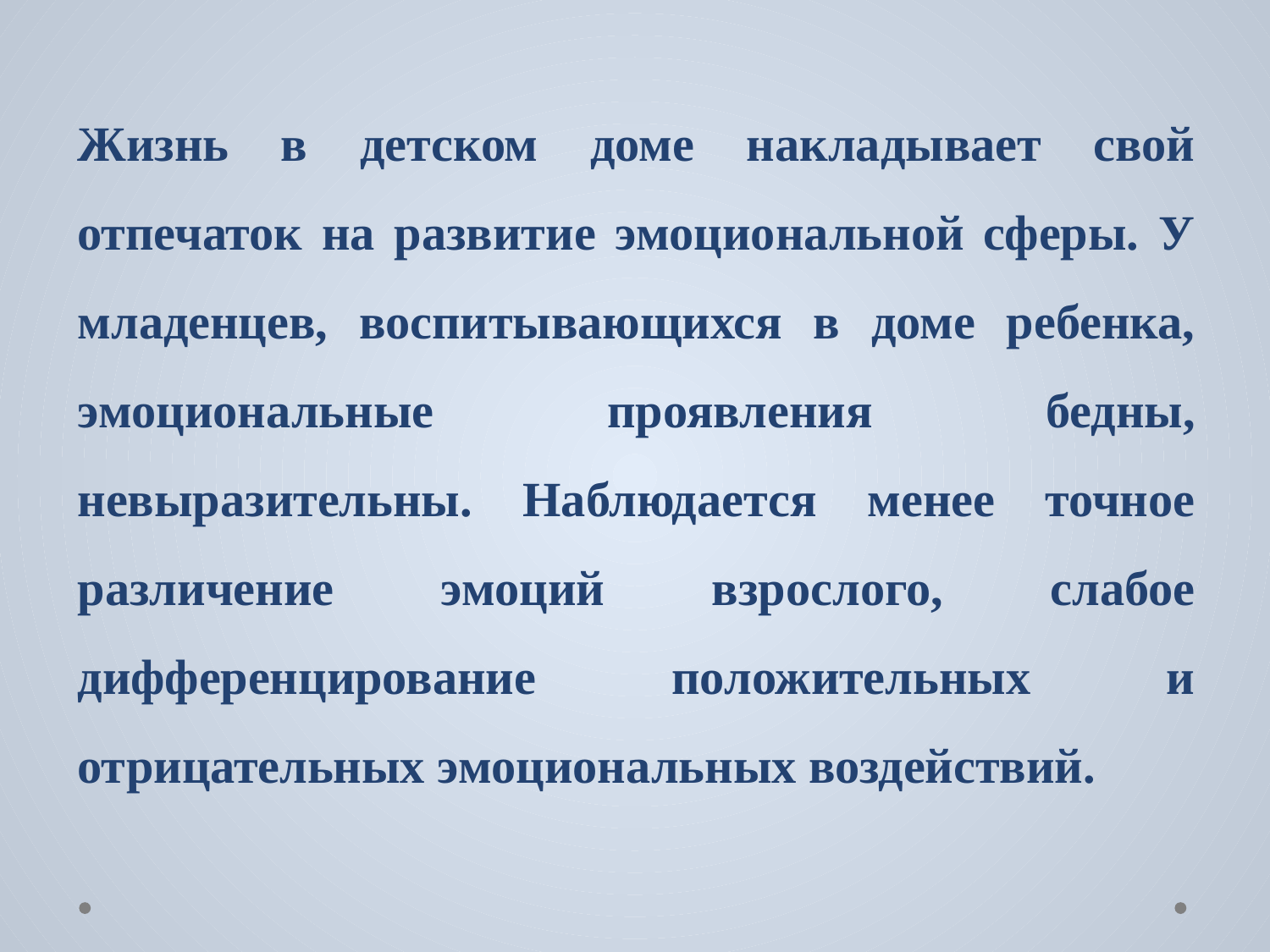

Жизнь в детском доме накладывает свой отпечаток на развитие эмоциональной сферы. У младенцев, воспитывающихся в доме ребенка, эмоциональные проявления бедны, невыразительны. Наблюдается менее точное различение эмоций взрослого, слабое дифференцирование положительных и отрицательных эмоциональных воздействий.